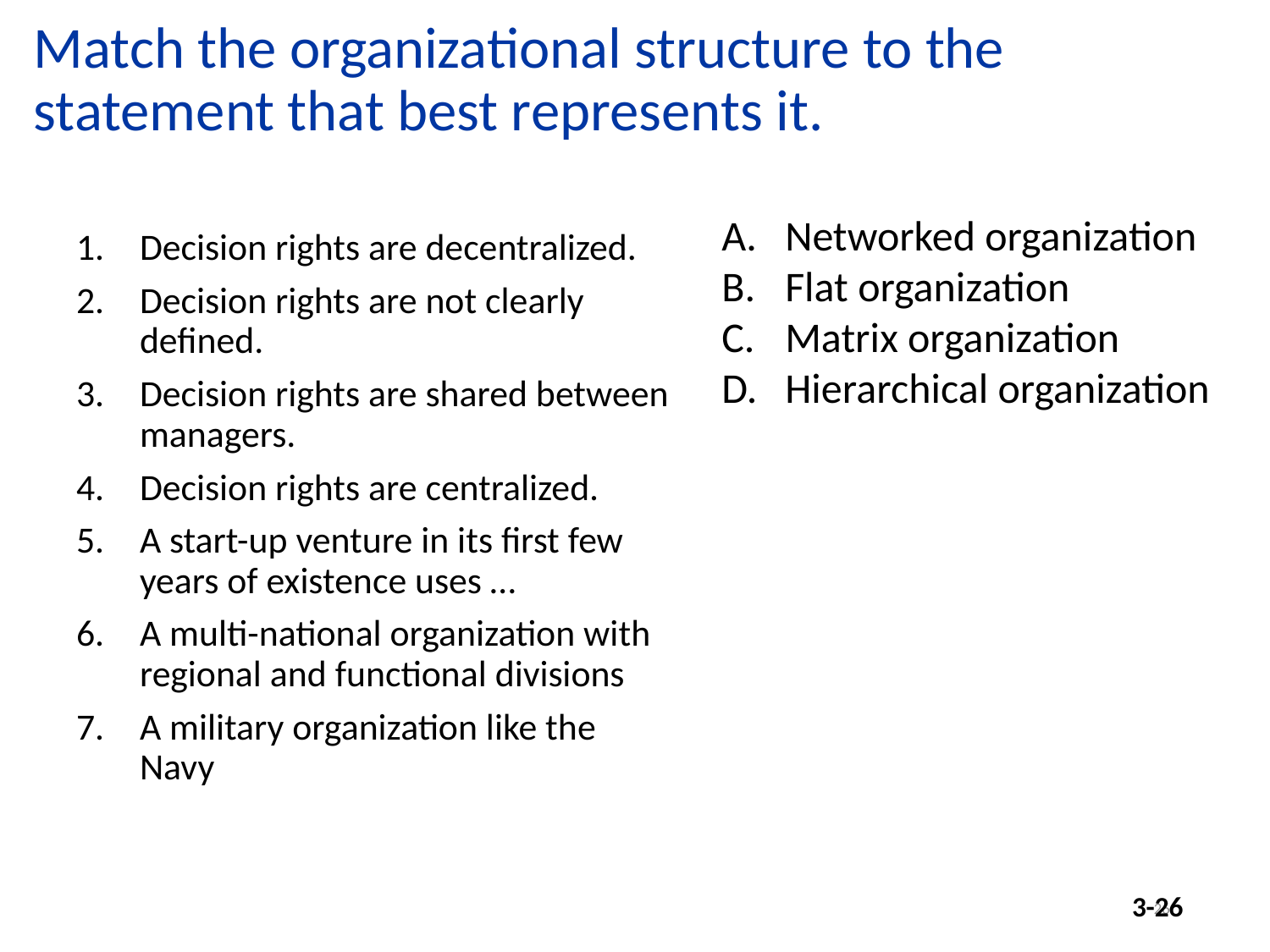

# Match the organizational structure to the statement that best represents it.
Networked organization
Flat organization
Matrix organization
Hierarchical organization

Decision rights are decentralized.
Decision rights are not clearly defined.
Decision rights are shared between managers.
Decision rights are centralized.
A start-up venture in its first few years of existence uses …
A multi-national organization with regional and functional divisions
A military organization like the Navy

26